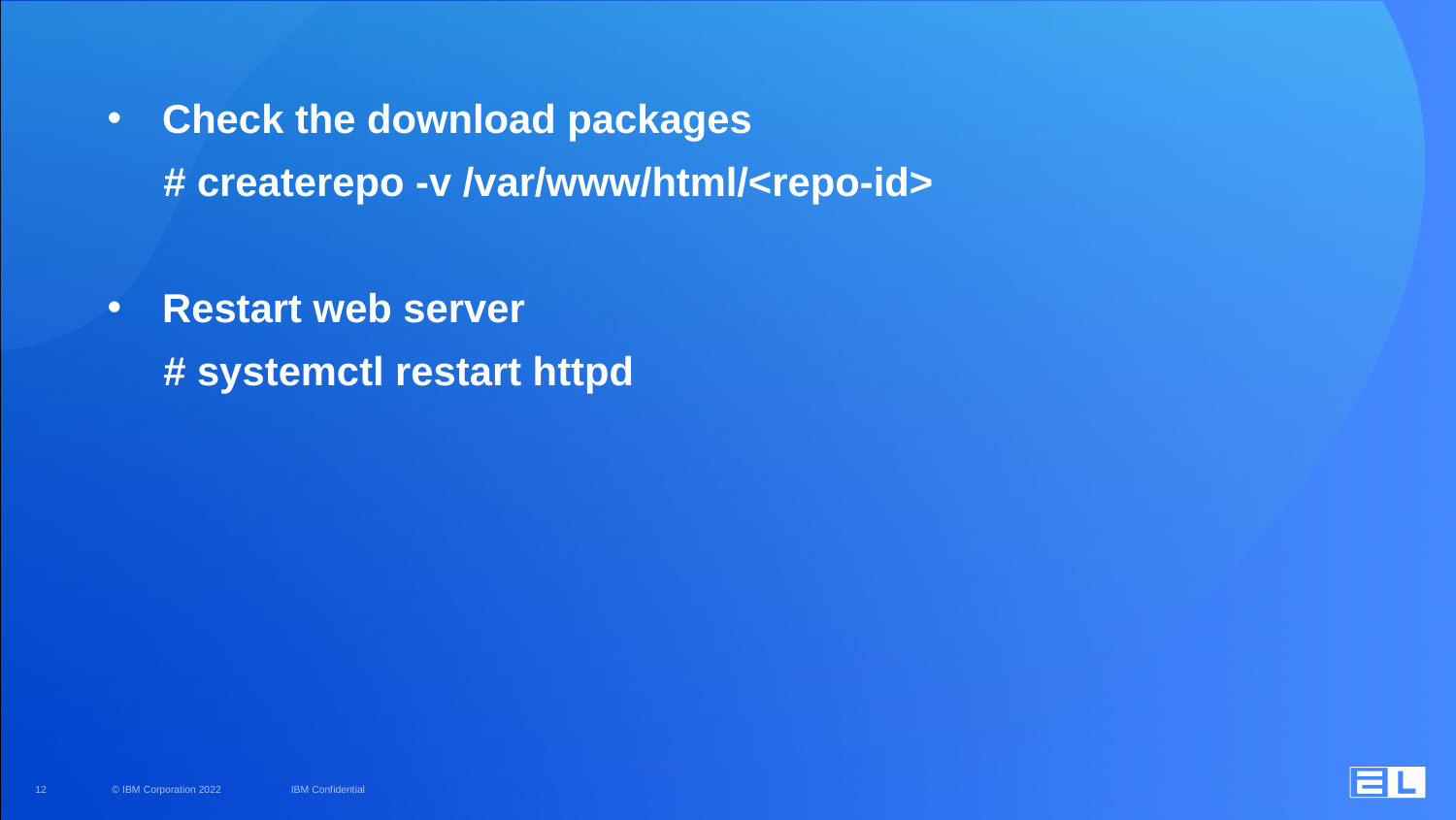

Check the download packages
     # createrepo -v /var/www/html/<repo-id>

Restart web server
     # systemctl restart httpd

12
© IBM Corporation 2022
IBM Confidential